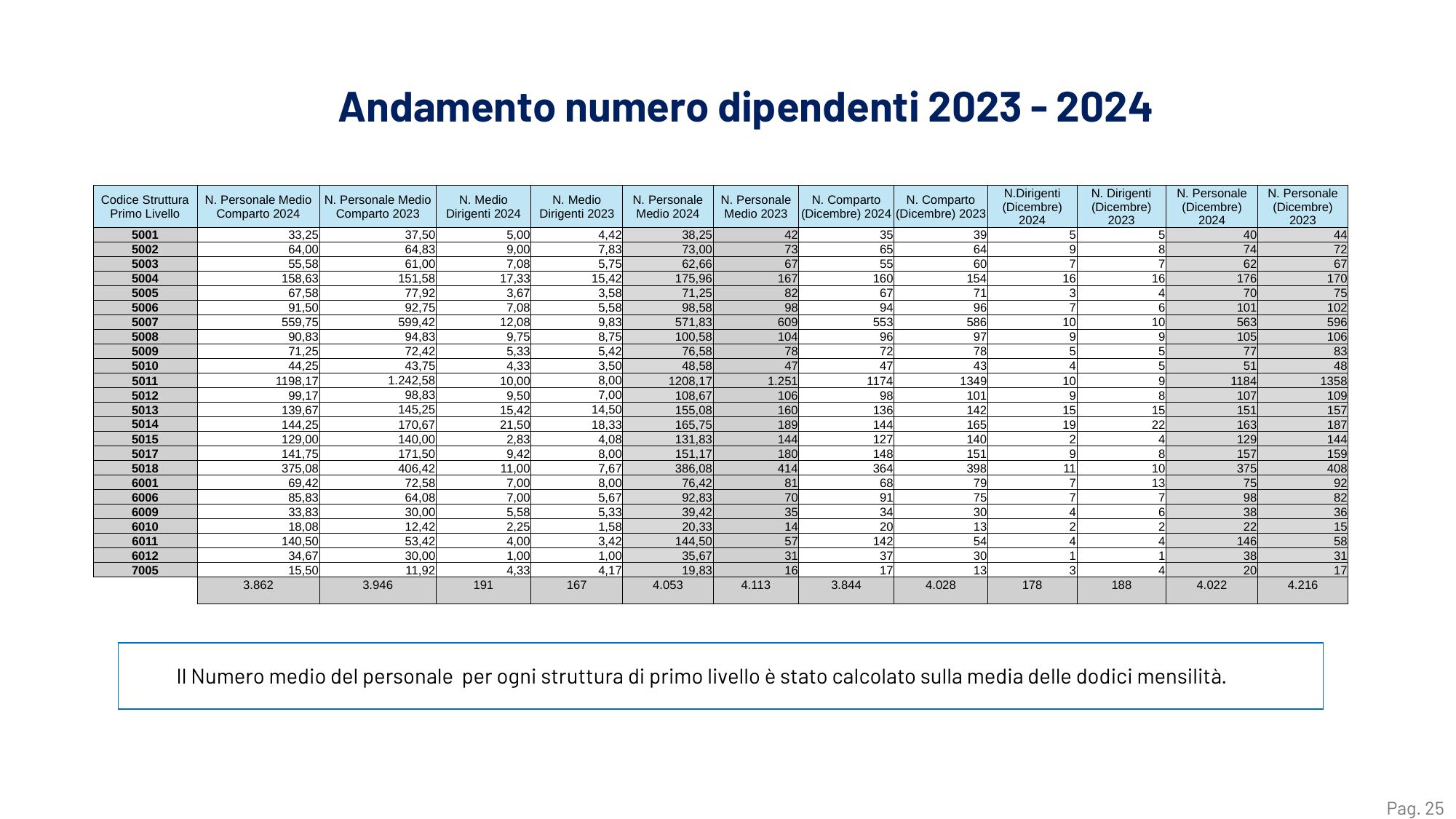

Andamento numero dipendenti 2023 - 2024
| Codice Struttura Primo Livello | N. Personale Medio Comparto 2024 | N. Personale Medio Comparto 2023 | N. Medio Dirigenti 2024 | N. Medio Dirigenti 2023 | N. Personale Medio 2024 | N. Personale Medio 2023 | N. Comparto (Dicembre) 2024 | N. Comparto (Dicembre) 2023 | N.Dirigenti (Dicembre) 2024 | N. Dirigenti (Dicembre) 2023 | N. Personale (Dicembre) 2024 | N. Personale (Dicembre) 2023 |
| --- | --- | --- | --- | --- | --- | --- | --- | --- | --- | --- | --- | --- |
| 5001 | 33,25 | 37,50 | 5,00 | 4,42 | 38,25 | 42 | 35 | 39 | 5 | 5 | 40 | 44 |
| 5002 | 64,00 | 64,83 | 9,00 | 7,83 | 73,00 | 73 | 65 | 64 | 9 | 8 | 74 | 72 |
| 5003 | 55,58 | 61,00 | 7,08 | 5,75 | 62,66 | 67 | 55 | 60 | 7 | 7 | 62 | 67 |
| 5004 | 158,63 | 151,58 | 17,33 | 15,42 | 175,96 | 167 | 160 | 154 | 16 | 16 | 176 | 170 |
| 5005 | 67,58 | 77,92 | 3,67 | 3,58 | 71,25 | 82 | 67 | 71 | 3 | 4 | 70 | 75 |
| 5006 | 91,50 | 92,75 | 7,08 | 5,58 | 98,58 | 98 | 94 | 96 | 7 | 6 | 101 | 102 |
| 5007 | 559,75 | 599,42 | 12,08 | 9,83 | 571,83 | 609 | 553 | 586 | 10 | 10 | 563 | 596 |
| 5008 | 90,83 | 94,83 | 9,75 | 8,75 | 100,58 | 104 | 96 | 97 | 9 | 9 | 105 | 106 |
| 5009 | 71,25 | 72,42 | 5,33 | 5,42 | 76,58 | 78 | 72 | 78 | 5 | 5 | 77 | 83 |
| 5010 | 44,25 | 43,75 | 4,33 | 3,50 | 48,58 | 47 | 47 | 43 | 4 | 5 | 51 | 48 |
| 5011 | 1198,17 | 1.242,58 | 10,00 | 8,00 | 1208,17 | 1.251 | 1174 | 1349 | 10 | 9 | 1184 | 1358 |
| 5012 | 99,17 | 98,83 | 9,50 | 7,00 | 108,67 | 106 | 98 | 101 | 9 | 8 | 107 | 109 |
| 5013 | 139,67 | 145,25 | 15,42 | 14,50 | 155,08 | 160 | 136 | 142 | 15 | 15 | 151 | 157 |
| 5014 | 144,25 | 170,67 | 21,50 | 18,33 | 165,75 | 189 | 144 | 165 | 19 | 22 | 163 | 187 |
| 5015 | 129,00 | 140,00 | 2,83 | 4,08 | 131,83 | 144 | 127 | 140 | 2 | 4 | 129 | 144 |
| 5017 | 141,75 | 171,50 | 9,42 | 8,00 | 151,17 | 180 | 148 | 151 | 9 | 8 | 157 | 159 |
| 5018 | 375,08 | 406,42 | 11,00 | 7,67 | 386,08 | 414 | 364 | 398 | 11 | 10 | 375 | 408 |
| 6001 | 69,42 | 72,58 | 7,00 | 8,00 | 76,42 | 81 | 68 | 79 | 7 | 13 | 75 | 92 |
| 6006 | 85,83 | 64,08 | 7,00 | 5,67 | 92,83 | 70 | 91 | 75 | 7 | 7 | 98 | 82 |
| 6009 | 33,83 | 30,00 | 5,58 | 5,33 | 39,42 | 35 | 34 | 30 | 4 | 6 | 38 | 36 |
| 6010 | 18,08 | 12,42 | 2,25 | 1,58 | 20,33 | 14 | 20 | 13 | 2 | 2 | 22 | 15 |
| 6011 | 140,50 | 53,42 | 4,00 | 3,42 | 144,50 | 57 | 142 | 54 | 4 | 4 | 146 | 58 |
| 6012 | 34,67 | 30,00 | 1,00 | 1,00 | 35,67 | 31 | 37 | 30 | 1 | 1 | 38 | 31 |
| 7005 | 15,50 | 11,92 | 4,33 | 4,17 | 19,83 | 16 | 17 | 13 | 3 | 4 | 20 | 17 |
|  | 3.862 | 3.946 | 191 | 167 | 4.053 | 4.113 | 3.844 | 4.028 | 178 | 188 | 4.022 | 4.216 |

Il Numero medio del personale  per ogni struttura di primo livello è stato calcolato sulla media delle dodici mensilità.
Pag. 25